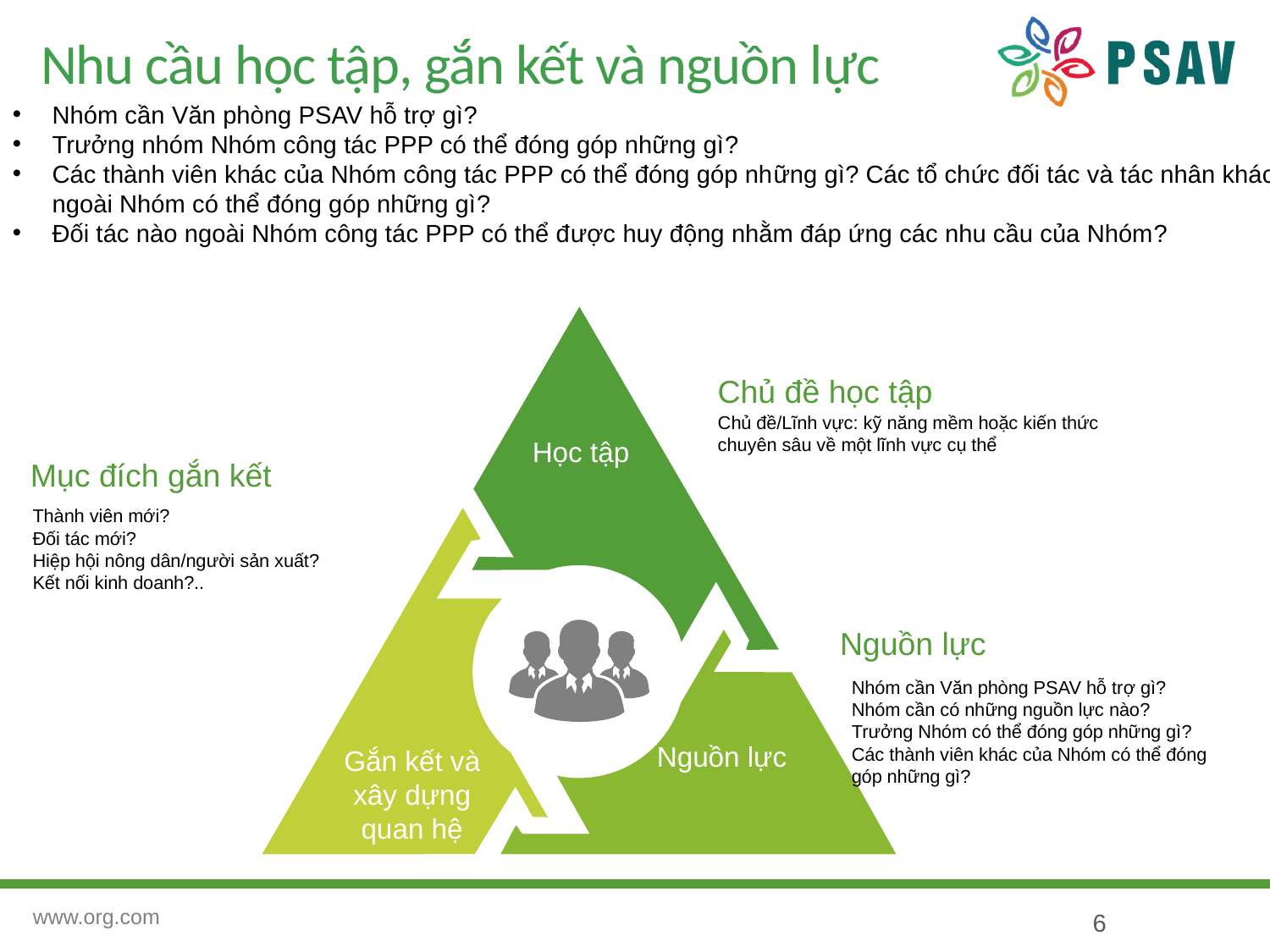

# Nhu cầu học tập, gắn kết và nguồn lực
Nhóm cần Văn phòng PSAV hỗ trợ gì?
Trưởng nhóm Nhóm công tác PPP có thể đóng góp những gì?
Các thành viên khác của Nhóm công tác PPP có thể đóng góp những gì? Các tổ chức đối tác và tác nhân khác ngoài Nhóm có thể đóng góp những gì?
Đối tác nào ngoài Nhóm công tác PPP có thể được huy động nhằm đáp ứng các nhu cầu của Nhóm?

Học tập

Gắn kết và xây dựng quan hệ

Nguồn lực

Chủ đề học tập
Chủ đề/Lĩnh vực: kỹ năng mềm hoặc kiến thức chuyên sâu về một lĩnh vực cụ thể
Mục đích gắn kết
Nguồn lực

Thành viên mới?
Đối tác mới?
Hiệp hội nông dân/người sản xuất?
Kết nối kinh doanh?..
Nhóm cần Văn phòng PSAV hỗ trợ gì?
Nhóm cần có những nguồn lực nào?
Trưởng Nhóm có thể đóng góp những gì?
Các thành viên khác của Nhóm có thể đóng góp những gì?
6
www.org.com